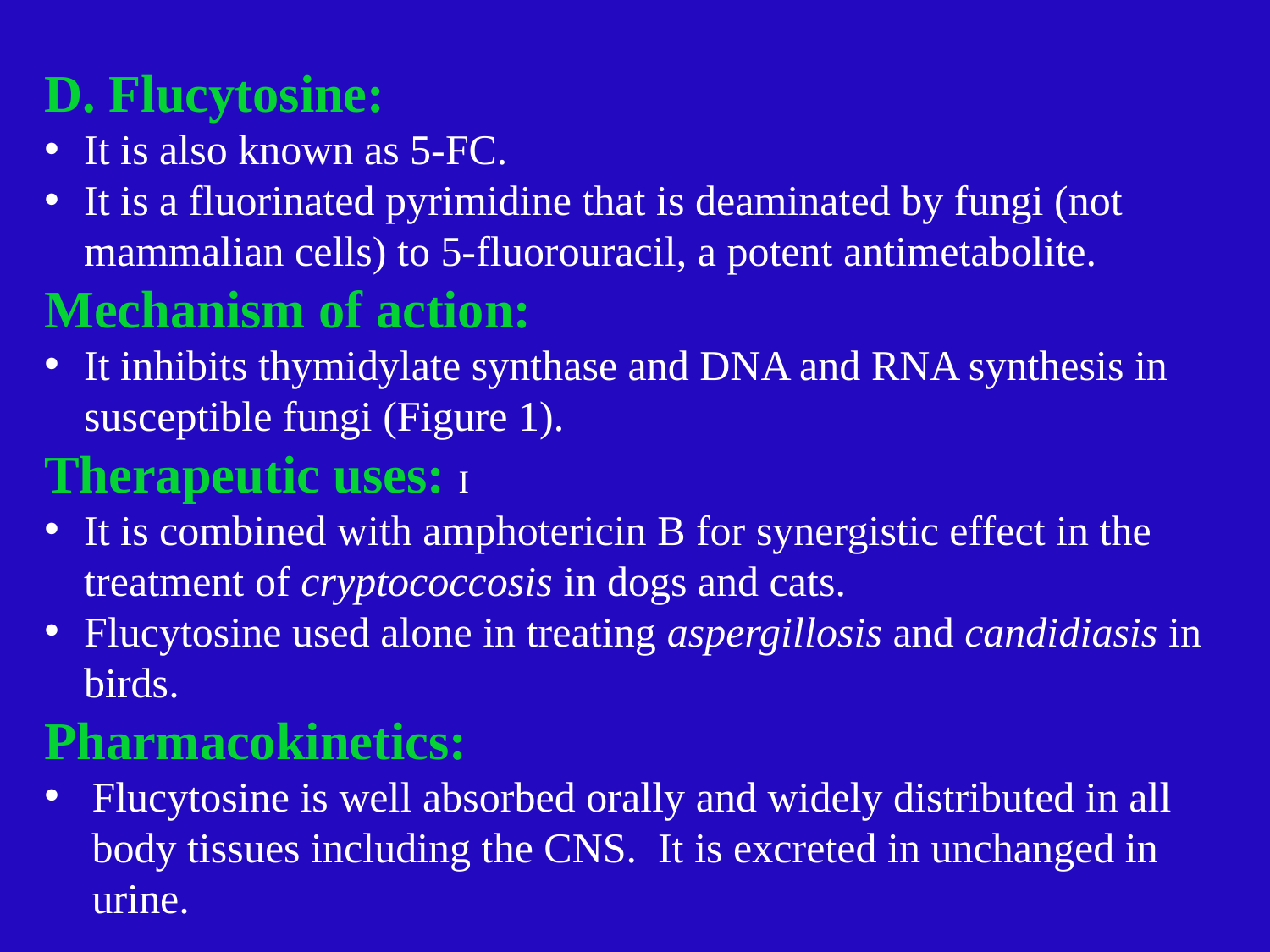

D. Flucytosine:
It is also known as 5-FC.
It is a fluorinated pyrimidine that is deaminated by fungi (not mammalian cells) to 5-fluorouracil, a potent antimetabolite.
Mechanism of action:
It inhibits thymidylate synthase and DNA and RNA synthesis in susceptible fungi (Figure 1).
Therapeutic uses: I
It is combined with amphotericin B for synergistic effect in the treatment of cryptococcosis in dogs and cats.
Flucytosine used alone in treating aspergillosis and candidiasis in birds.
Pharmacokinetics:
Flucytosine is well absorbed orally and widely distributed in all body tissues including the CNS.  It is excreted in unchanged in urine.